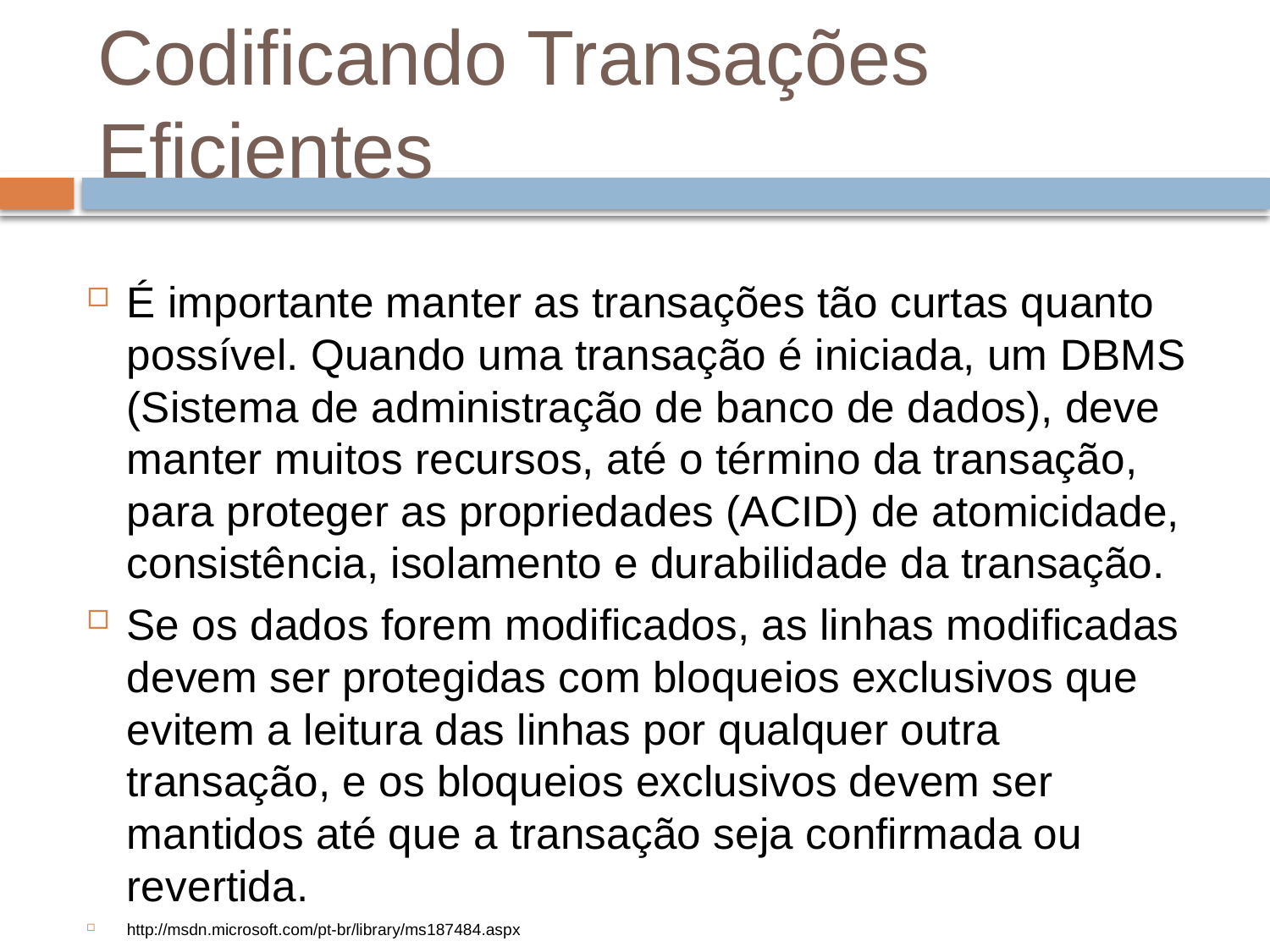

# Codificando Transações Eficientes

É importante manter as transações tão curtas quanto possível. Quando uma transação é iniciada, um DBMS (Sistema de administração de banco de dados), deve manter muitos recursos, até o término da transação, para proteger as propriedades (ACID) de atomicidade, consistência, isolamento e durabilidade da transação.
Se os dados forem modificados, as linhas modificadas devem ser protegidas com bloqueios exclusivos que evitem a leitura das linhas por qualquer outra transação, e os bloqueios exclusivos devem ser mantidos até que a transação seja confirmada ou revertida.
http://msdn.microsoft.com/pt-br/library/ms187484.aspx